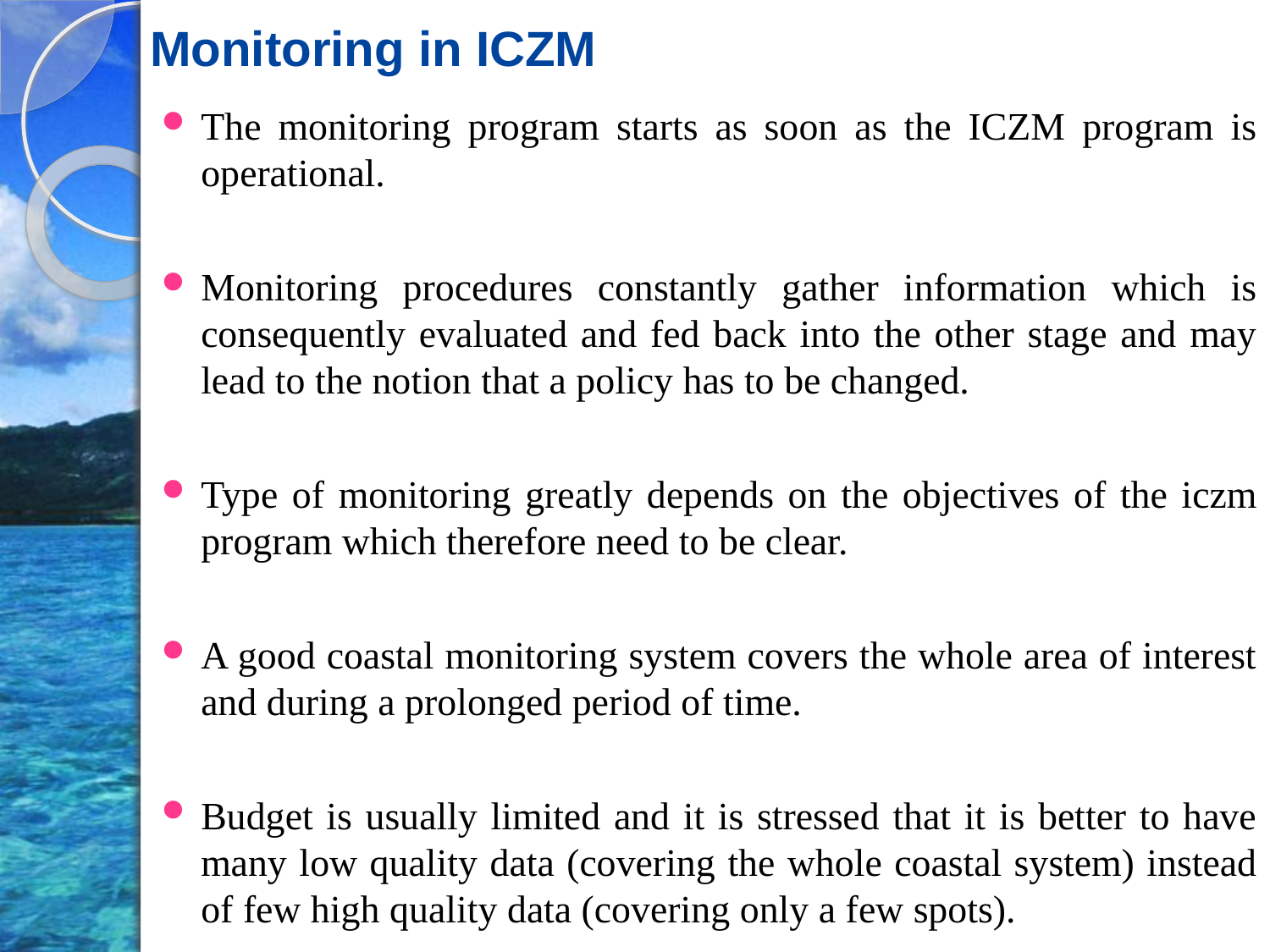

Monitoring in ICZM
The monitoring program starts as soon as the ICZM program is operational.

Monitoring procedures constantly gather information which is consequently evaluated and fed back into the other stage and may lead to the notion that a policy has to be changed.

Type of monitoring greatly depends on the objectives of the iczm program which therefore need to be clear.

A good coastal monitoring system covers the whole area of interest and during a prolonged period of time.

Budget is usually limited and it is stressed that it is better to have many low quality data (covering the whole coastal system) instead of few high quality data (covering only a few spots).